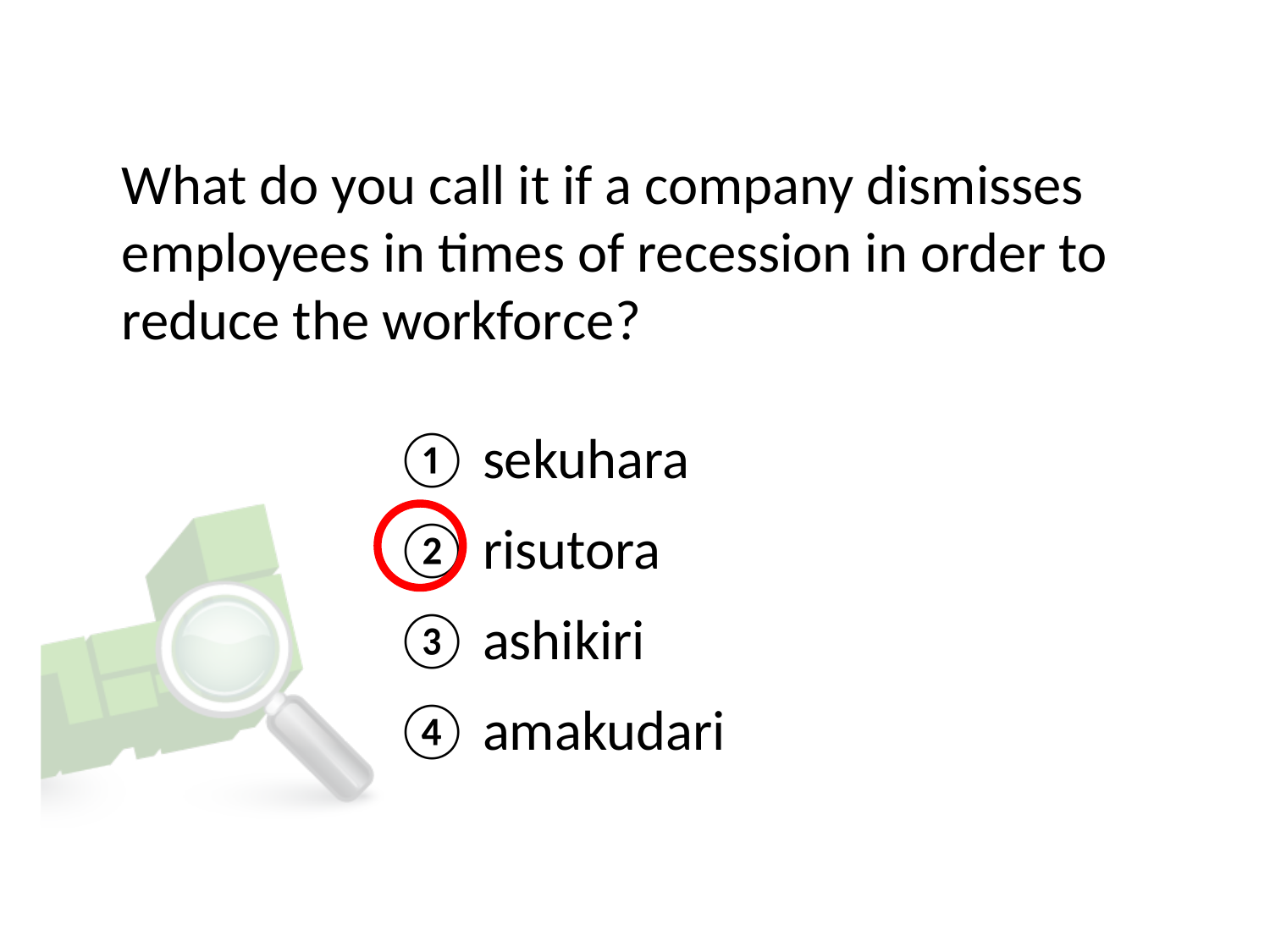

# What do you call it if a company dismisses employees in times of recession in order to reduce the workforce?
① sekuhara
② risutora
③ ashikiri
④ amakudari